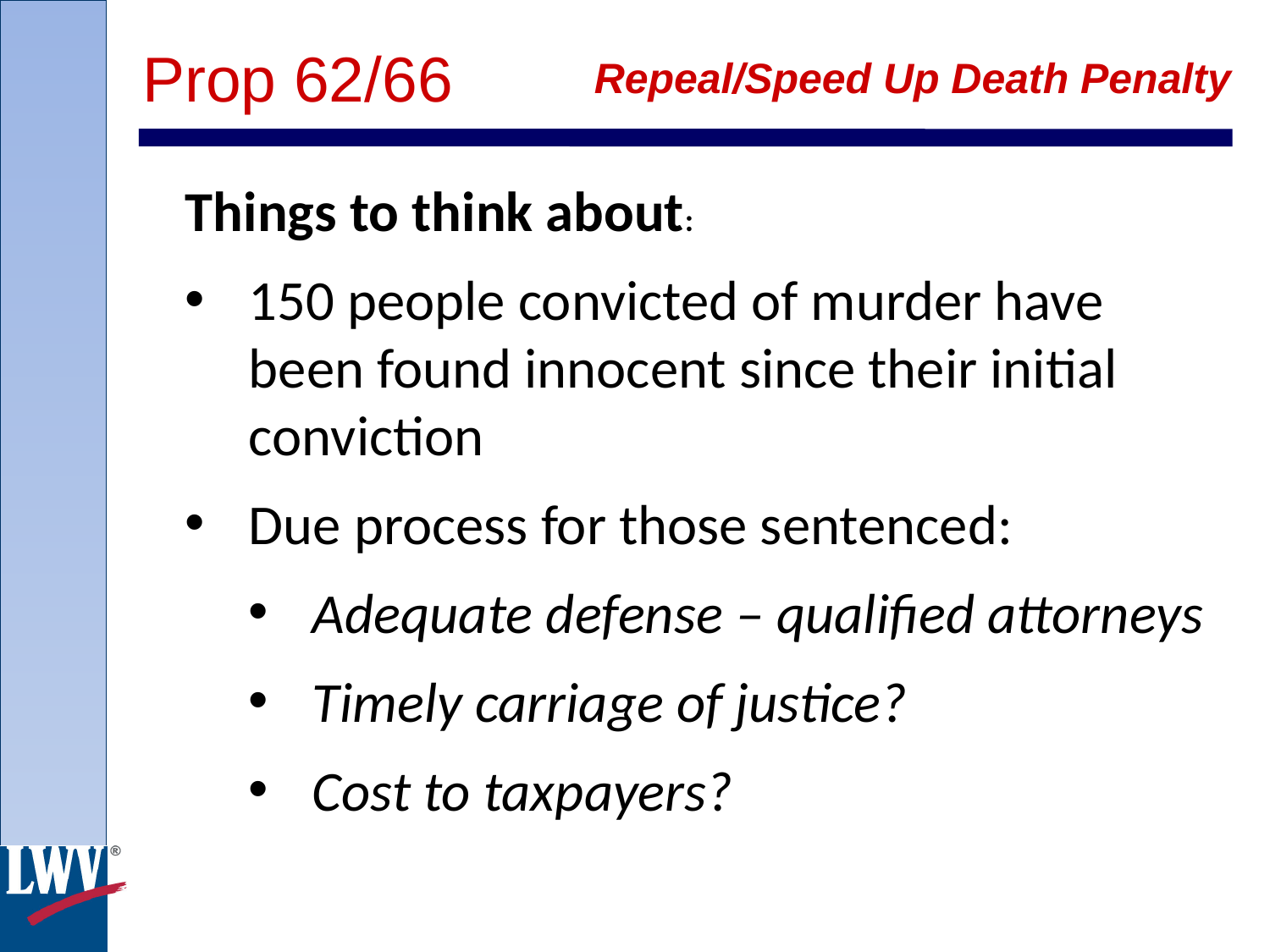

Prop 62/66
Repeal/Speed Up Death Penalty
Things to think about:
150 people convicted of murder have been found innocent since their initial conviction
Due process for those sentenced:
Adequate defense – qualified attorneys
Timely carriage of justice?
Cost to taxpayers?